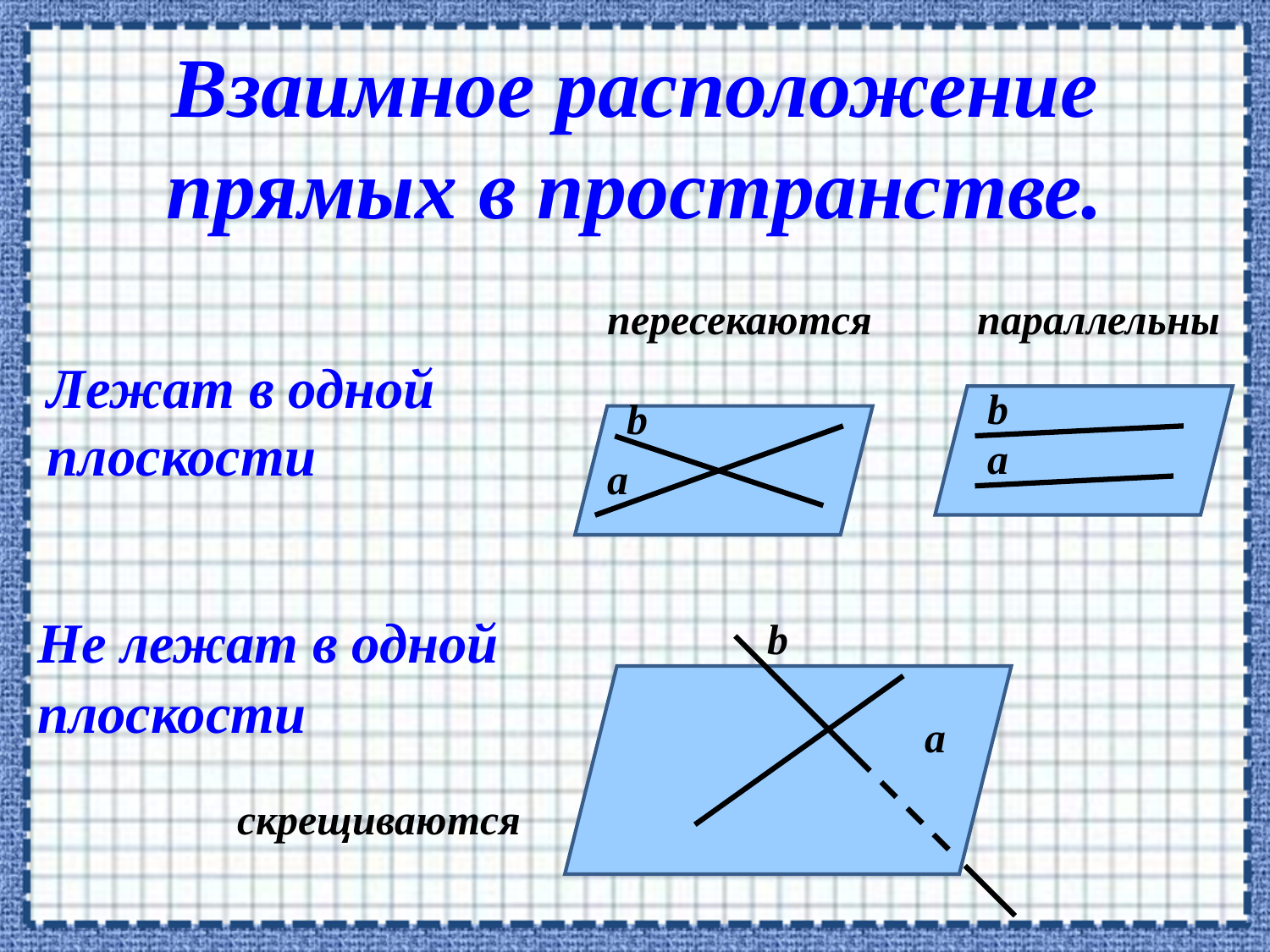

Взаимное расположение прямых в пространстве.
пересекаются
параллельны
Лежат в одной плоскости
b
b

а
а
Не лежат в одной плоскости
b

а

скрещиваются